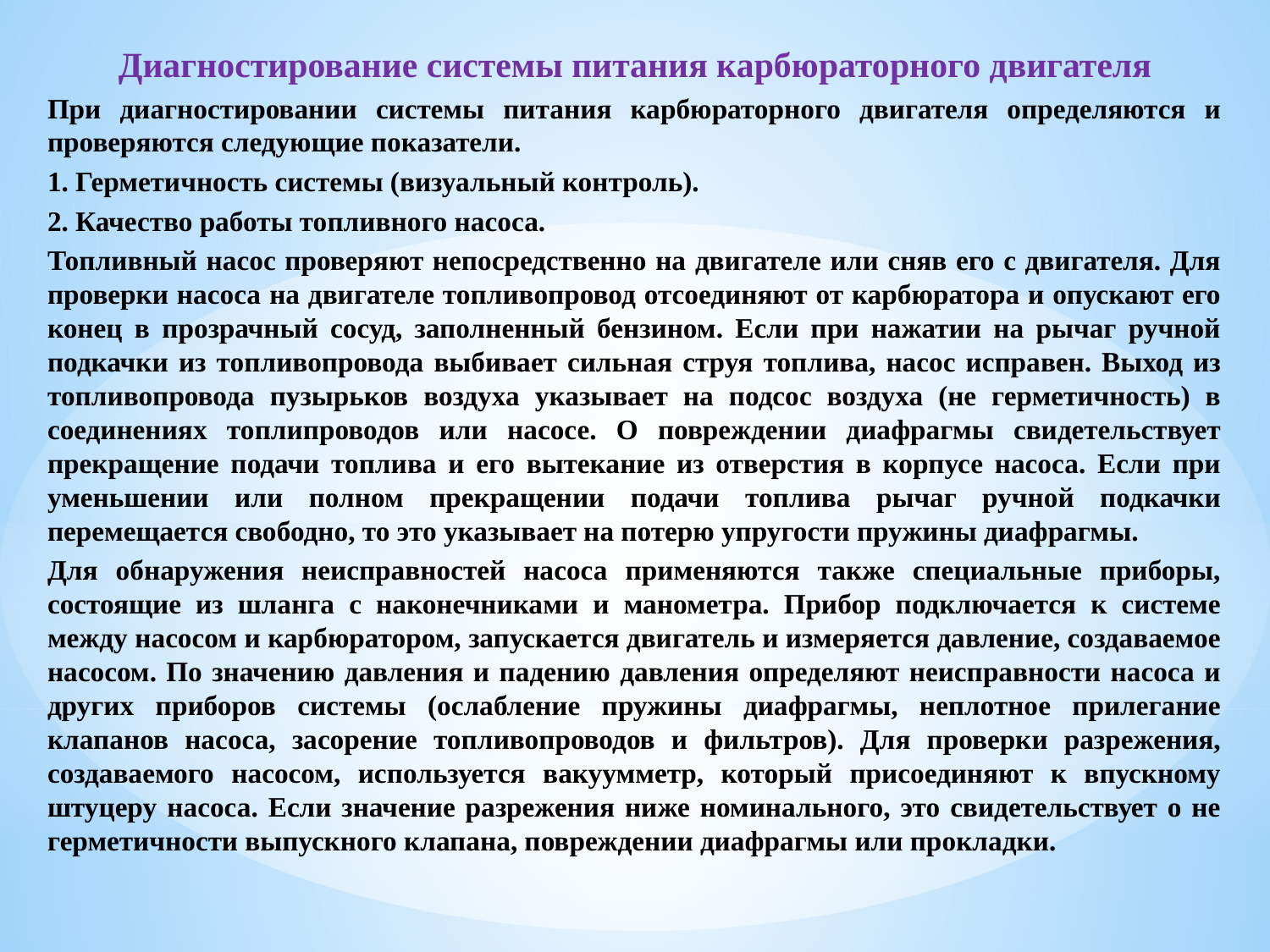

Диагностирование системы питания карбюраторного двигателя
При диагностировании системы питания карбюраторного двигателя определяются и проверяются следующие показатели.
1. Герметичность системы (визуальный контроль).
2. Качество работы топливного насоса.
Топливный насос проверяют непосредственно на двигателе или сняв его с двигателя. Для проверки насоса на двигателе топливопровод отсоединяют от карбюратора и опускают его конец в прозрачный сосуд, заполненный бензином. Если при нажатии на рычаг ручной подкачки из топливопровода выбивает сильная струя топлива, насос исправен. Выход из топливопровода пузырьков воздуха указывает на подсос воздуха (не герметичность) в соединениях топлипроводов или насосе. О повреждении диафрагмы свидетельствует прекращение подачи топлива и его вытекание из отверстия в корпусе насоса. Если при уменьшении или полном прекращении подачи топлива рычаг ручной подкачки перемещается свободно, то это указывает на потерю упругости пружины диафрагмы.
Для обнаружения неисправностей насоса применяются также специальные приборы, состоящие из шланга с наконечниками и манометра. Прибор подключается к системе между насосом и карбюратором, запускается двигатель и измеряется давление, создаваемое насосом. По значению давления и падению давления определяют неисправности насоса и других приборов системы (ослабление пружины диафрагмы, неплотное прилегание клапанов насоса, засорение топливопроводов и фильтров). Для проверки разрежения, создаваемого насосом, используется вакуумметр, который присоединяют к впускному штуцеру насоса. Если значение разрежения ниже номинального, это свидетельствует о не герметичности выпускного клапана, повреждении диафрагмы или прокладки.